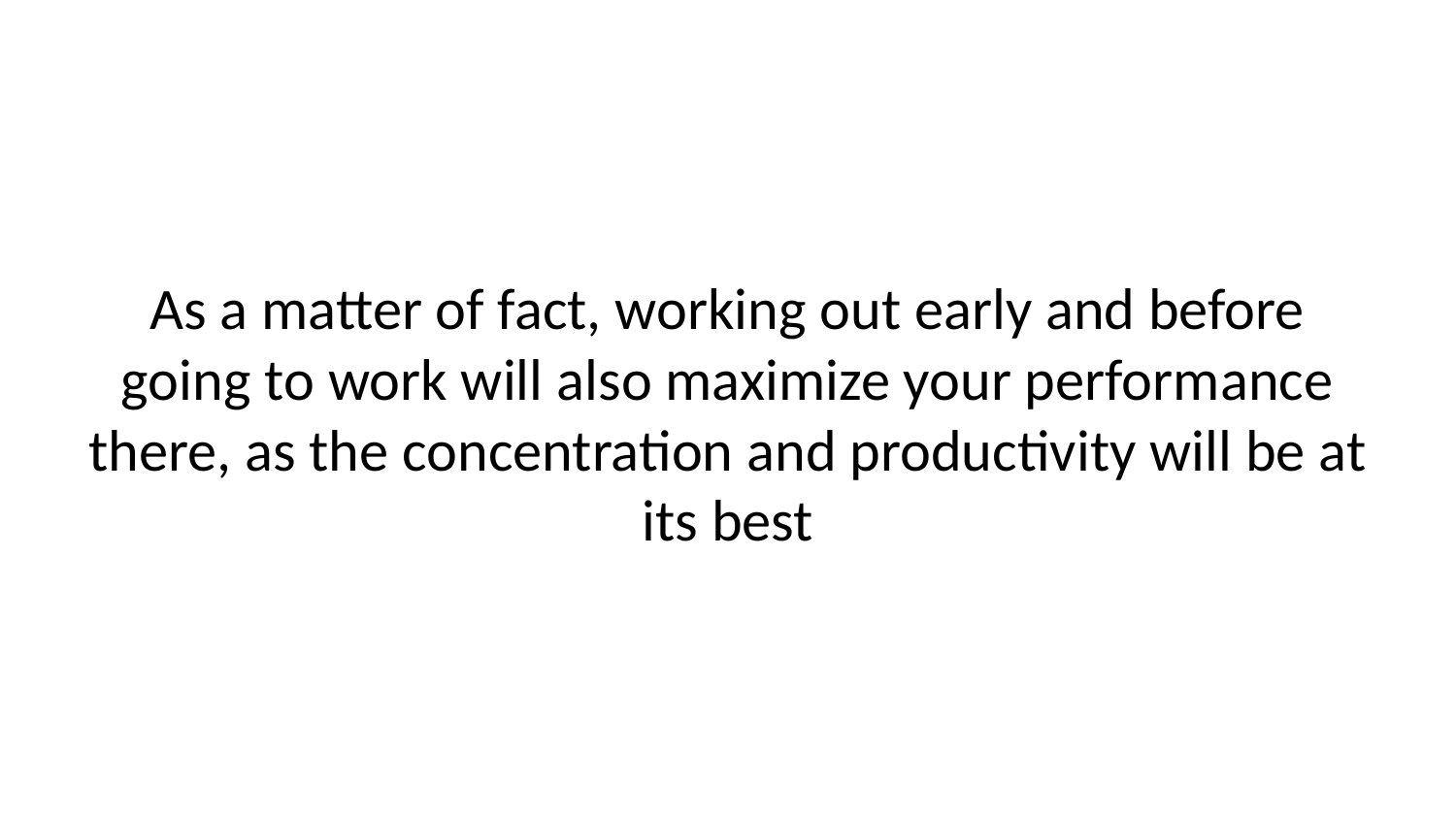

As a matter of fact, working out early and before going to work will also maximize your performance there, as the concentration and productivity will be at its best